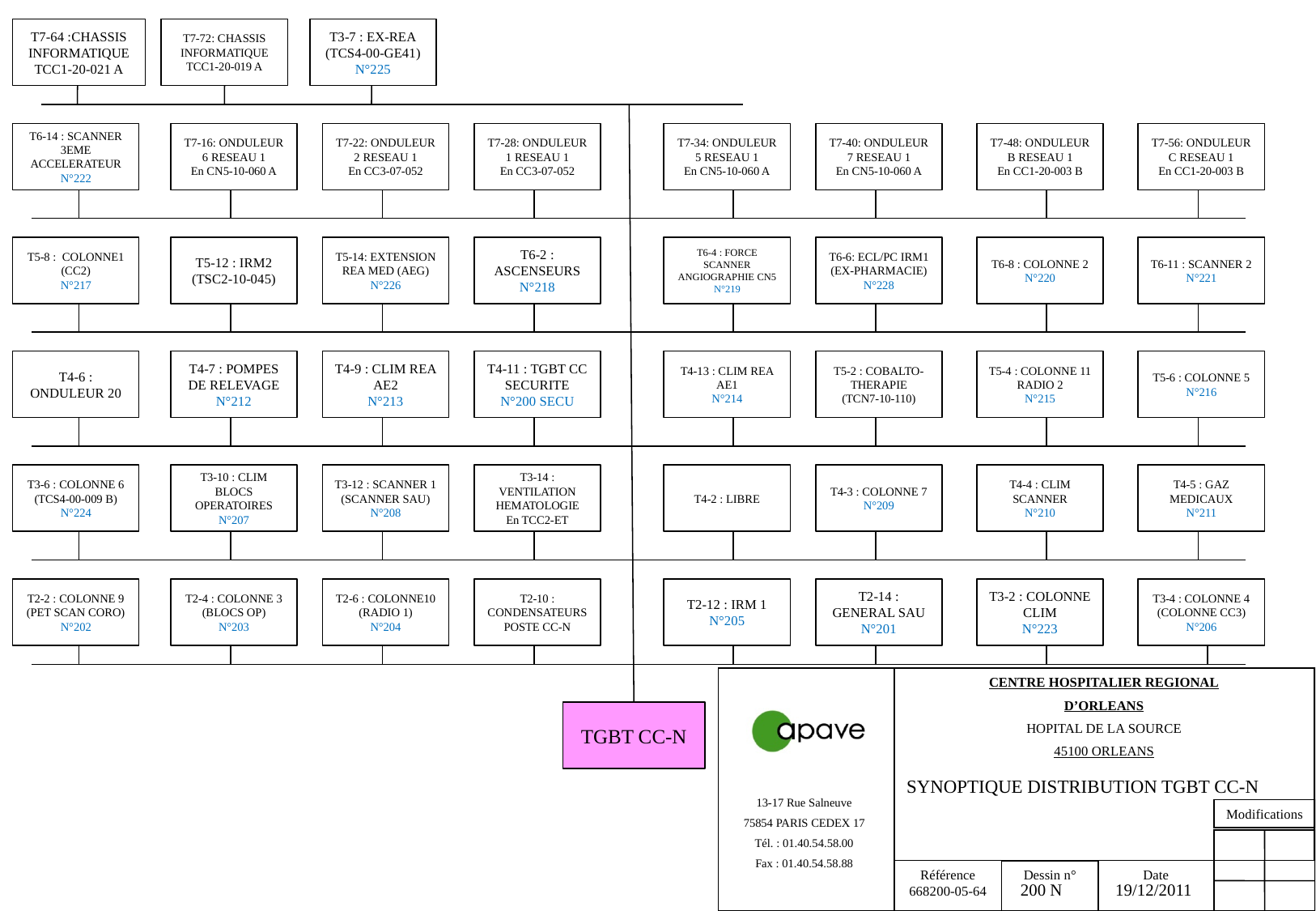

T7-64 :CHASSIS INFORMATIQUE
TCC1-20-021 A
T7-72: CHASSIS INFORMATIQUE
TCC1-20-019 A
T3-7 : EX-REA
(TCS4-00-GE41)
N°225
T6-14 : SCANNER 3EME ACCELERATEUR
N°222
T7-56: ONDULEUR C RESEAU 1
En CC1-20-003 B
T7-48: ONDULEUR B RESEAU 1
En CC1-20-003 B
T7-40: ONDULEUR 7 RESEAU 1
En CN5-10-060 A
T7-34: ONDULEUR 5 RESEAU 1
En CN5-10-060 A
T7-28: ONDULEUR 1 RESEAU 1
En CC3-07-052
T7-22: ONDULEUR 2 RESEAU 1
En CC3-07-052
T7-16: ONDULEUR 6 RESEAU 1
En CN5-10-060 A
T5-8 :  COLONNE1
(CC2)
N°217
T6-11 : SCANNER 2
N°221
T6-8 : COLONNE 2
N°220
T6-6: ECL/PC IRM1
(EX-PHARMACIE)
N°228
T6-4 : FORCE SCANNER ANGIOGRAPHIE CN5
N°219
T6-2 : ASCENSEURS
N°218
T5-14: EXTENSION
REA MED (AEG)
N°226
T5-12 : IRM2
(TSC2-10-045)
T4-6 : ONDULEUR 20
T5-6 : COLONNE 5
N°216
T5-4 : COLONNE 11 RADIO 2
N°215
T5-2 : COBALTO-THERAPIE
(TCN7-10-110)
T4-13 : CLIM REA AE1
N°214
T4-11 : TGBT CC SECURITE
N°200 SECU
T4-9 : CLIM REA AE2
N°213
T4-7 : POMPES DE RELEVAGE
N°212
T4-5 : GAZ MEDICAUX
N°211
T3-6 : COLONNE 6
(TCS4-00-009 B)
N°224
T4-4 : CLIM SCANNER
N°210
T4-3 : COLONNE 7
N°209
T4-2 : LIBRE
T3-14 : VENTILATION HEMATOLOGIE
En TCC2-ET
T3-12 : SCANNER 1 (SCANNER SAU)
N°208
T3-10 : CLIM BLOCS OPERATOIRES
N°207
T3-4 : COLONNE 4 (COLONNE CC3)
N°206
T3-2 : COLONNE CLIM
N°223
T2-14 : GENERAL SAU
N°201
T2-12 : IRM 1
N°205
T2-10 : CONDENSATEURS
POSTE CC-N
T2-6 : COLONNE10
(RADIO 1)
N°204
T2-4 : COLONNE 3
(BLOCS OP)
N°203
T2-2 : COLONNE 9
(PET SCAN CORO)
N°202
TGBT CC-N
SYNOPTIQUE DISTRIBUTION TGBT CC-N
200 N
19/12/2011